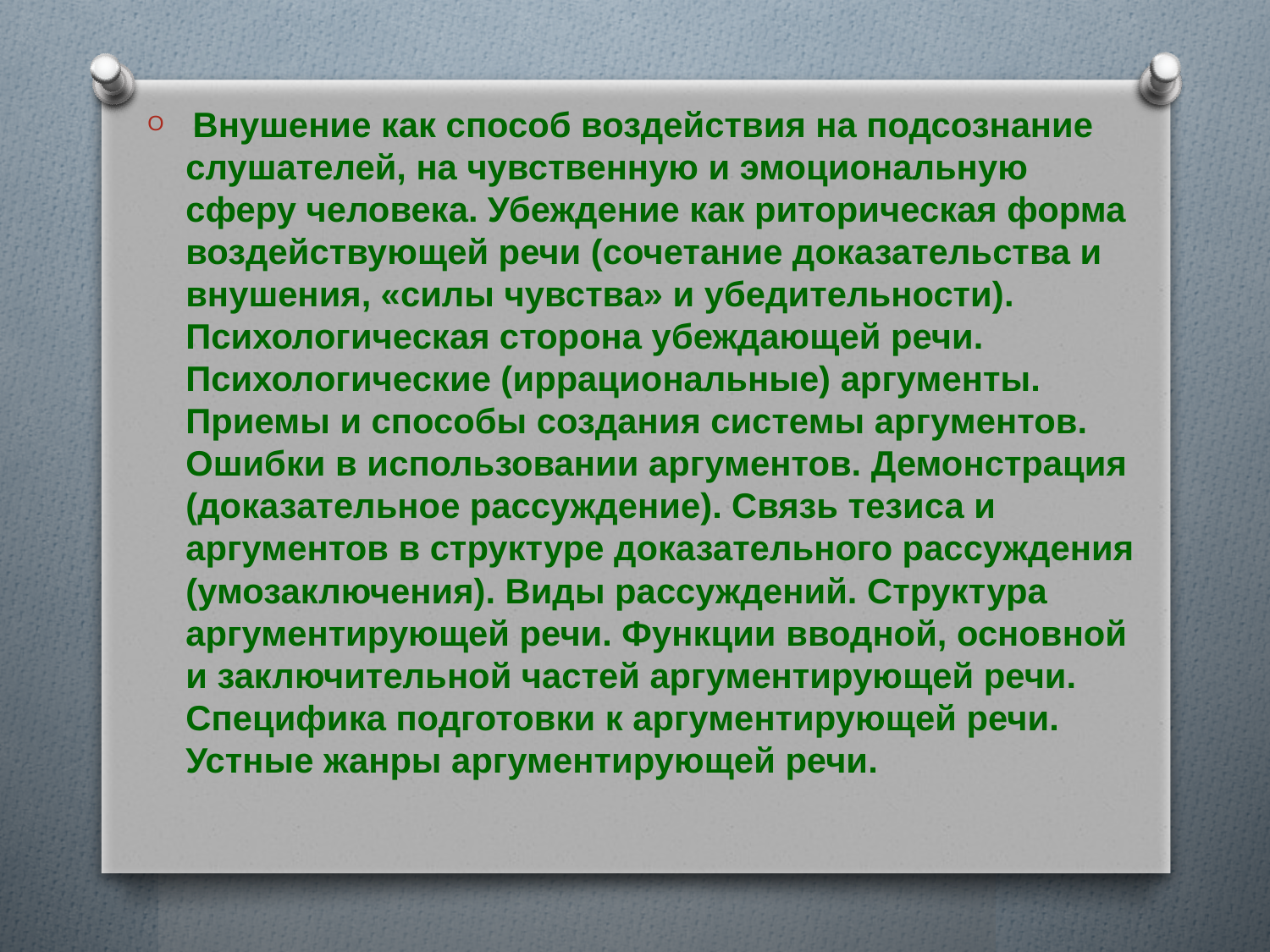

Внушение как способ воздействия на подсознание слушателей, на чувственную и эмоциональную сферу человека. Убеждение как риторическая форма воздействующей речи (сочетание доказательства и внушения, «силы чувства» и убедительности). Психологическая сторона убеждающей речи. Психологические (иррациональные) аргументы. Приемы и способы создания системы аргументов. Ошибки в использовании аргументов. Демонстрация (доказательное рассуждение). Связь тезиса и аргументов в структуре доказательного рассуждения (умозаключения). Виды рассуждений. Структура аргументирующей речи. Функции вводной, основной и заключительной частей аргументирующей речи. Специфика подготовки к аргументирующей речи. Устные жанры аргументирующей речи.